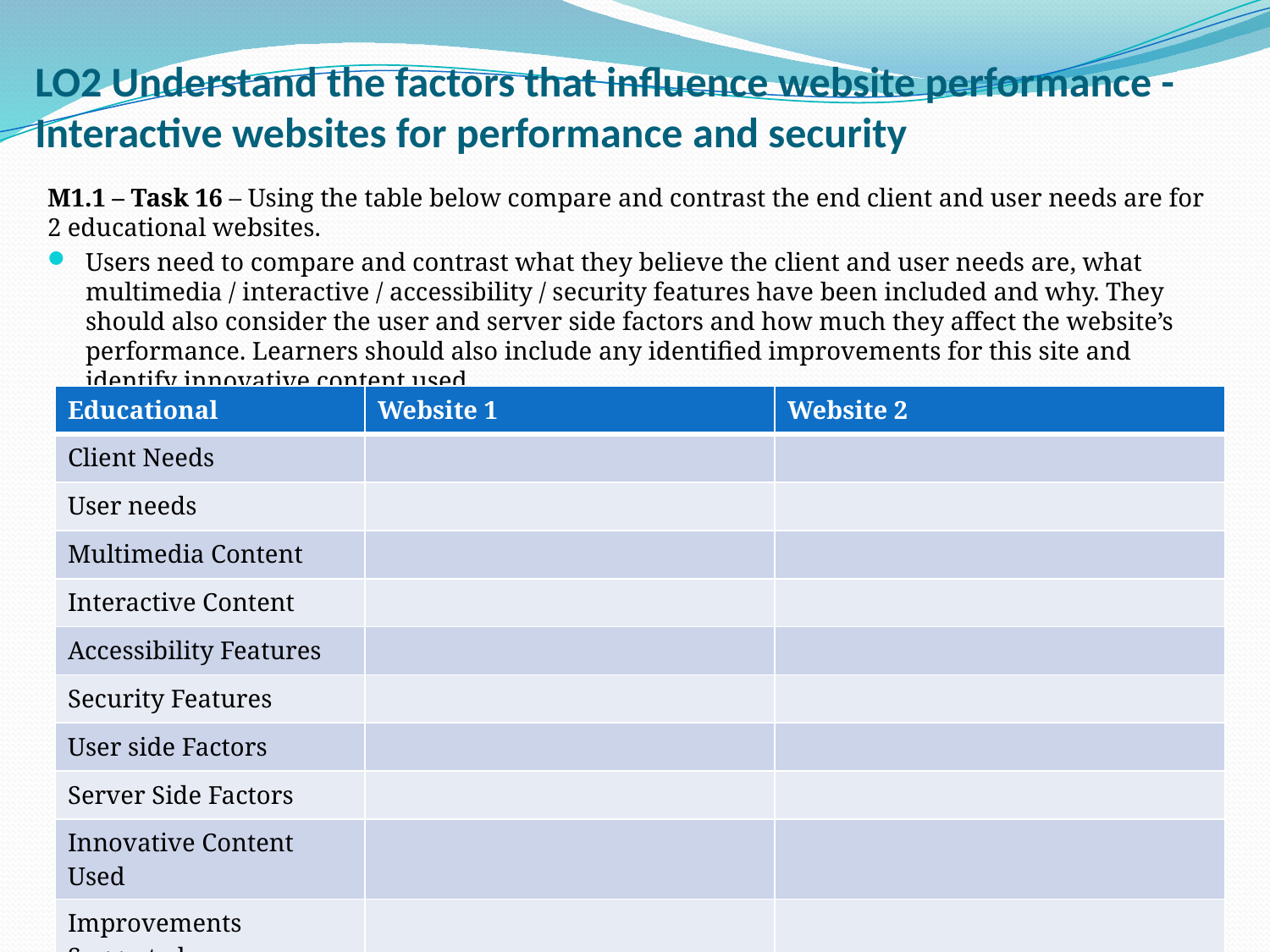

# LO2 Understand the factors that influence website performance - Interactive websites for performance and security
M1.1 – Task 16 – Using the table below compare and contrast the end client and user needs are for 2 educational websites.
Users need to compare and contrast what they believe the client and user needs are, what multimedia / interactive / accessibility / security features have been included and why. They should also consider the user and server side factors and how much they affect the website’s performance. Learners should also include any identified improvements for this site and identify innovative content used.
| Educational | Website 1 | Website 2 |
| --- | --- | --- |
| Client Needs |  |  |
| User needs |  |  |
| Multimedia Content |  |  |
| Interactive Content |  |  |
| Accessibility Features |  |  |
| Security Features |  |  |
| User side Factors |  |  |
| Server Side Factors |  |  |
| Innovative Content Used |  |  |
| Improvements Suggested |  |  |